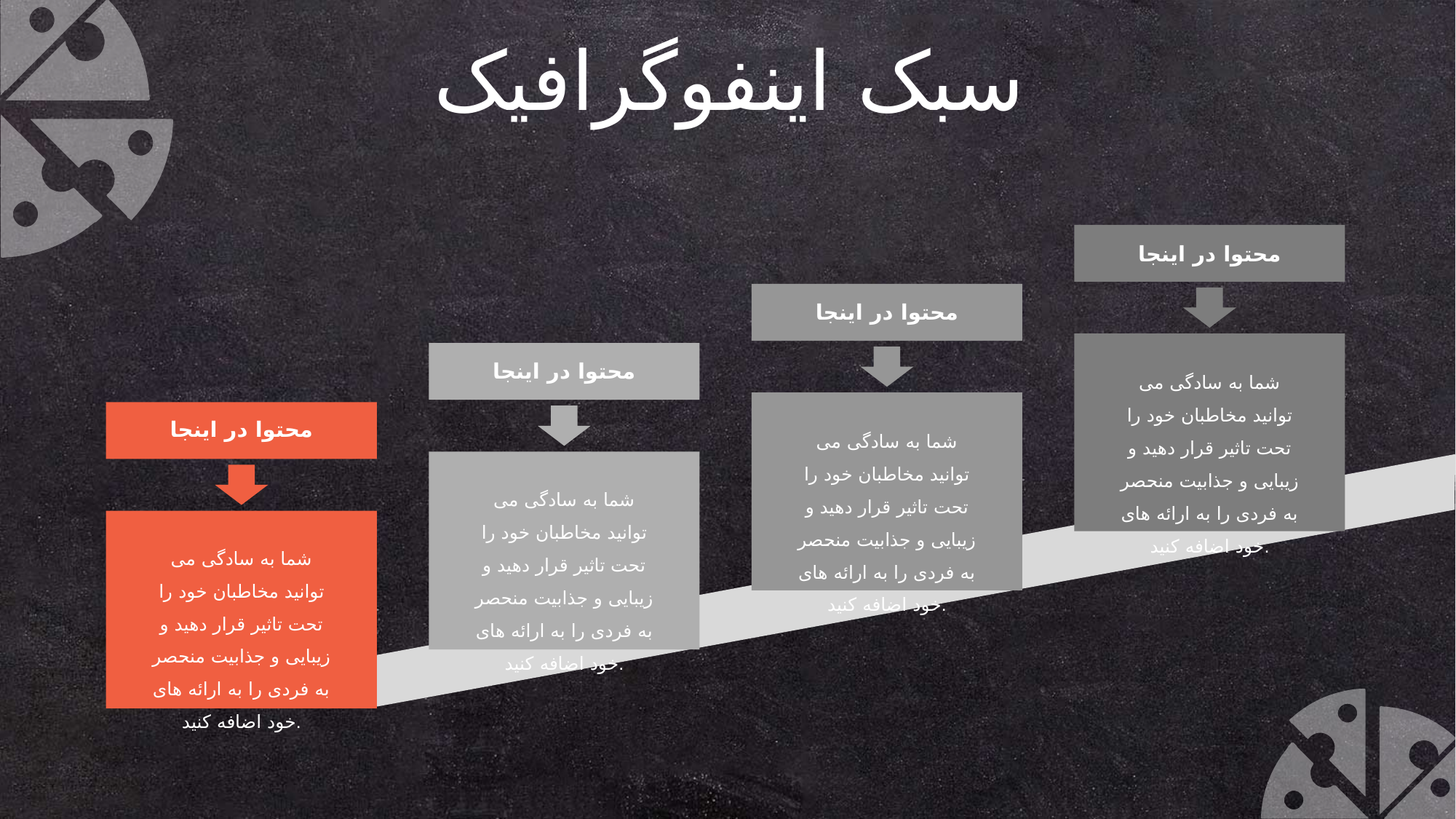

سبک اینفوگرافیک

محتوا در اینجا

محتوا در اینجا

محتوا در اینجا
شما به سادگی می توانید مخاطبان خود را تحت تاثیر قرار دهید و زیبایی و جذابیت منحصر به فردی را به ارائه های خود اضافه کنید.

محتوا در اینجا
شما به سادگی می توانید مخاطبان خود را تحت تاثیر قرار دهید و زیبایی و جذابیت منحصر به فردی را به ارائه های خود اضافه کنید.

شما به سادگی می توانید مخاطبان خود را تحت تاثیر قرار دهید و زیبایی و جذابیت منحصر به فردی را به ارائه های خود اضافه کنید.
شما به سادگی می توانید مخاطبان خود را تحت تاثیر قرار دهید و زیبایی و جذابیت منحصر به فردی را به ارائه های خود اضافه کنید.